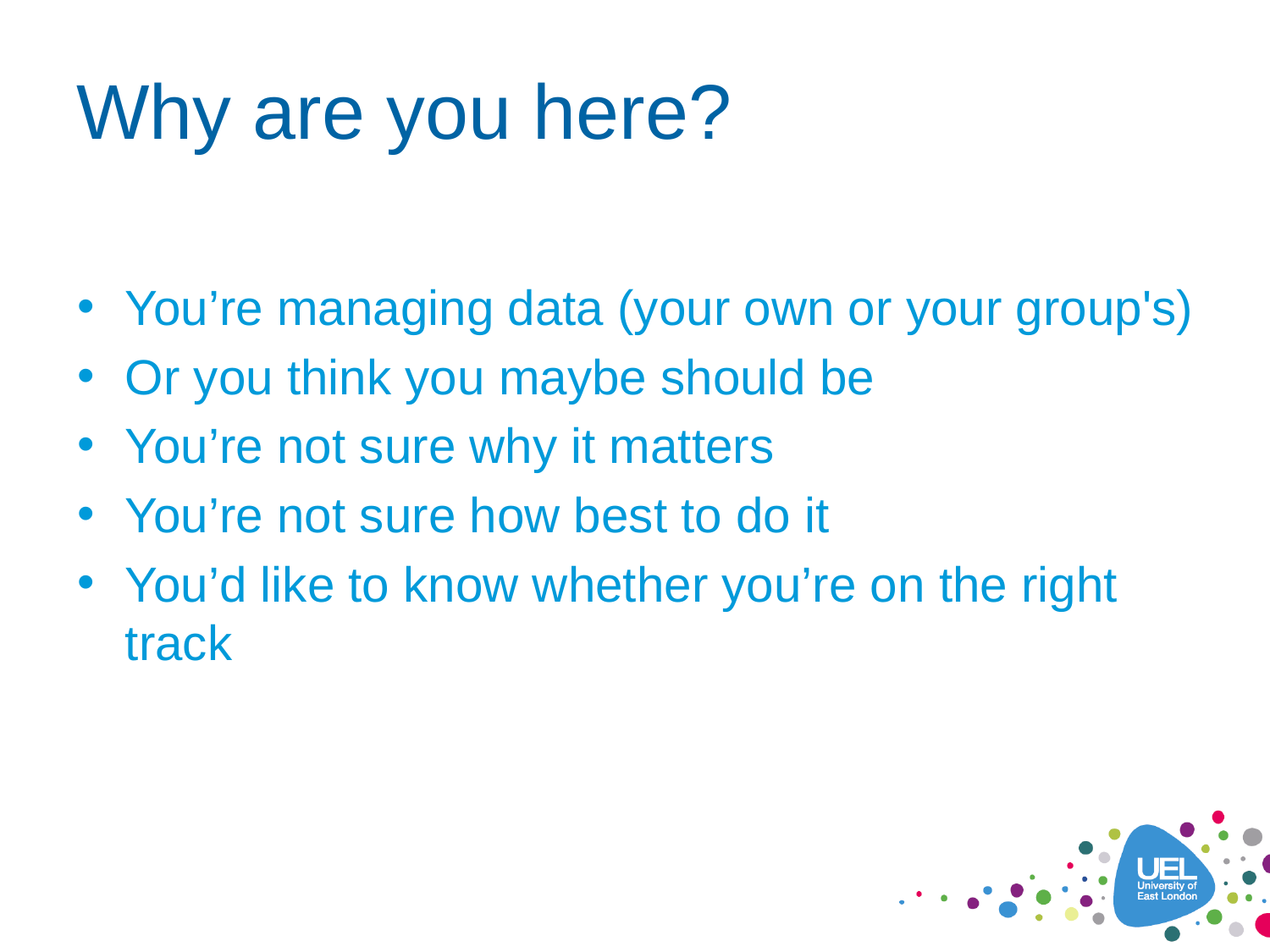

# Why are you here?

You’re managing data (your own or your group's)
Or you think you maybe should be
You’re not sure why it matters
You’re not sure how best to do it
You’d like to know whether you’re on the right track